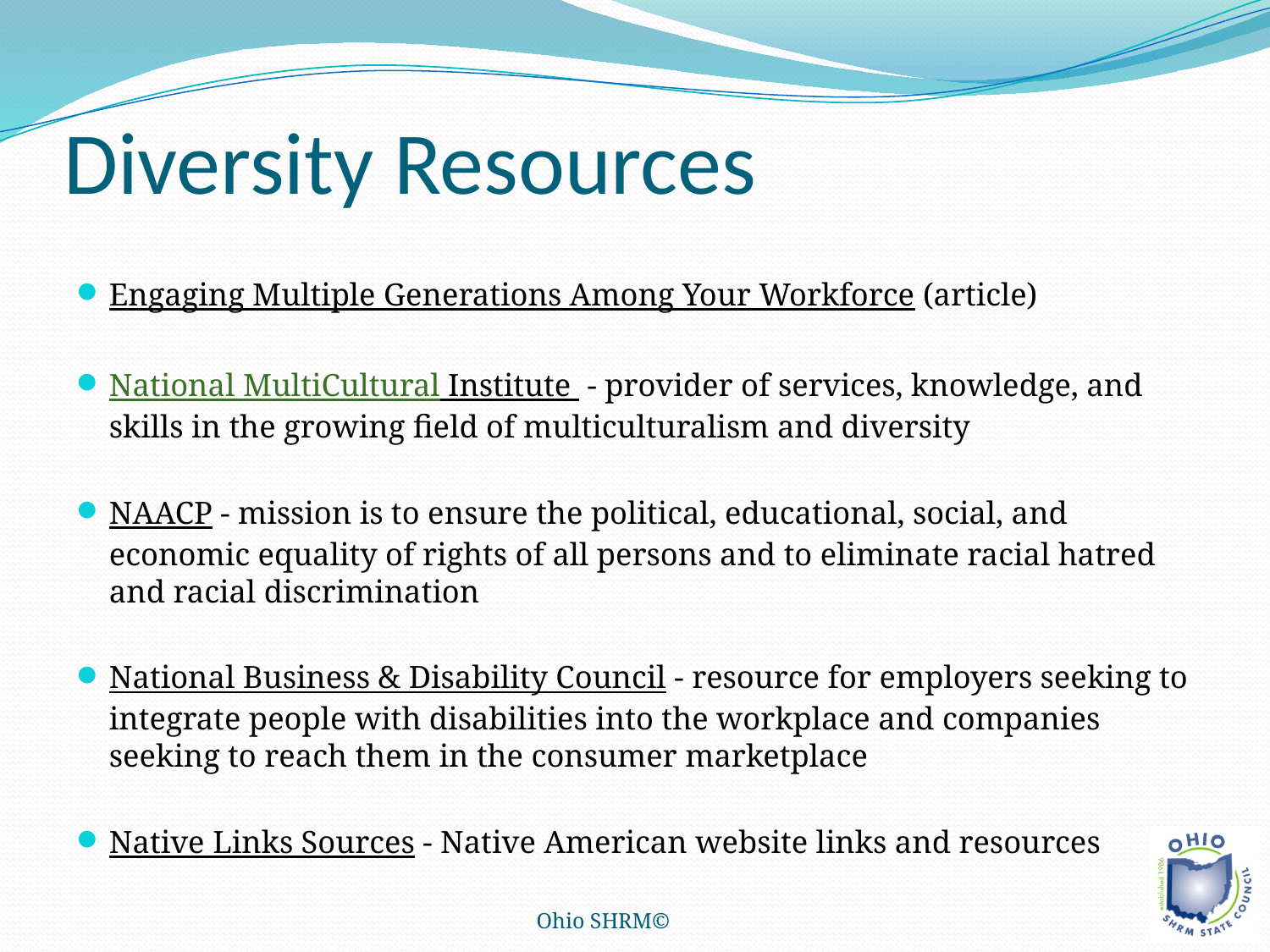

# Diversity Resources
Engaging Multiple Generations Among Your Workforce (article)

National MultiCultural Institute  - provider of services, knowledge, and skills in the growing field of multiculturalism and diversity

NAACP - mission is to ensure the political, educational, social, and economic equality of rights of all persons and to eliminate racial hatred and racial discrimination

National Business & Disability Council - resource for employers seeking to integrate people with disabilities into the workplace and companies seeking to reach them in the consumer marketplace

Native Links Sources - Native American website links and resources

Ohio SHRM©